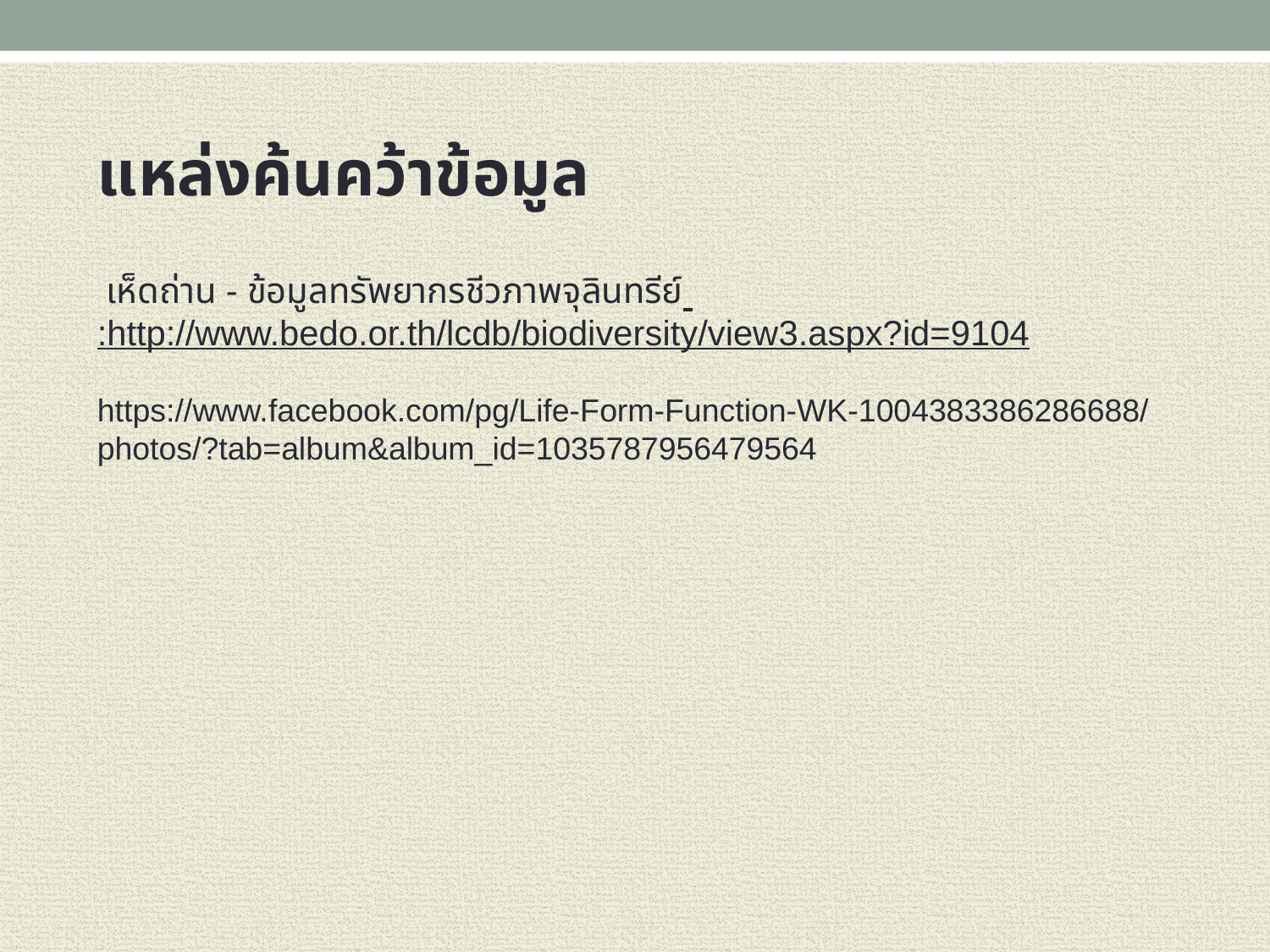

แหล่งค้นคว้าข้อมูล

 เห็ดถ่าน - ข้อมูลทรัพยากรชีวภาพจุลินทรีย์
:http://www.bedo.or.th/lcdb/biodiversity/view3.aspx?id=9104

https://www.facebook.com/pg/Life-Form-Function-WK-1004383386286688/photos/?tab=album&album_id=1035787956479564